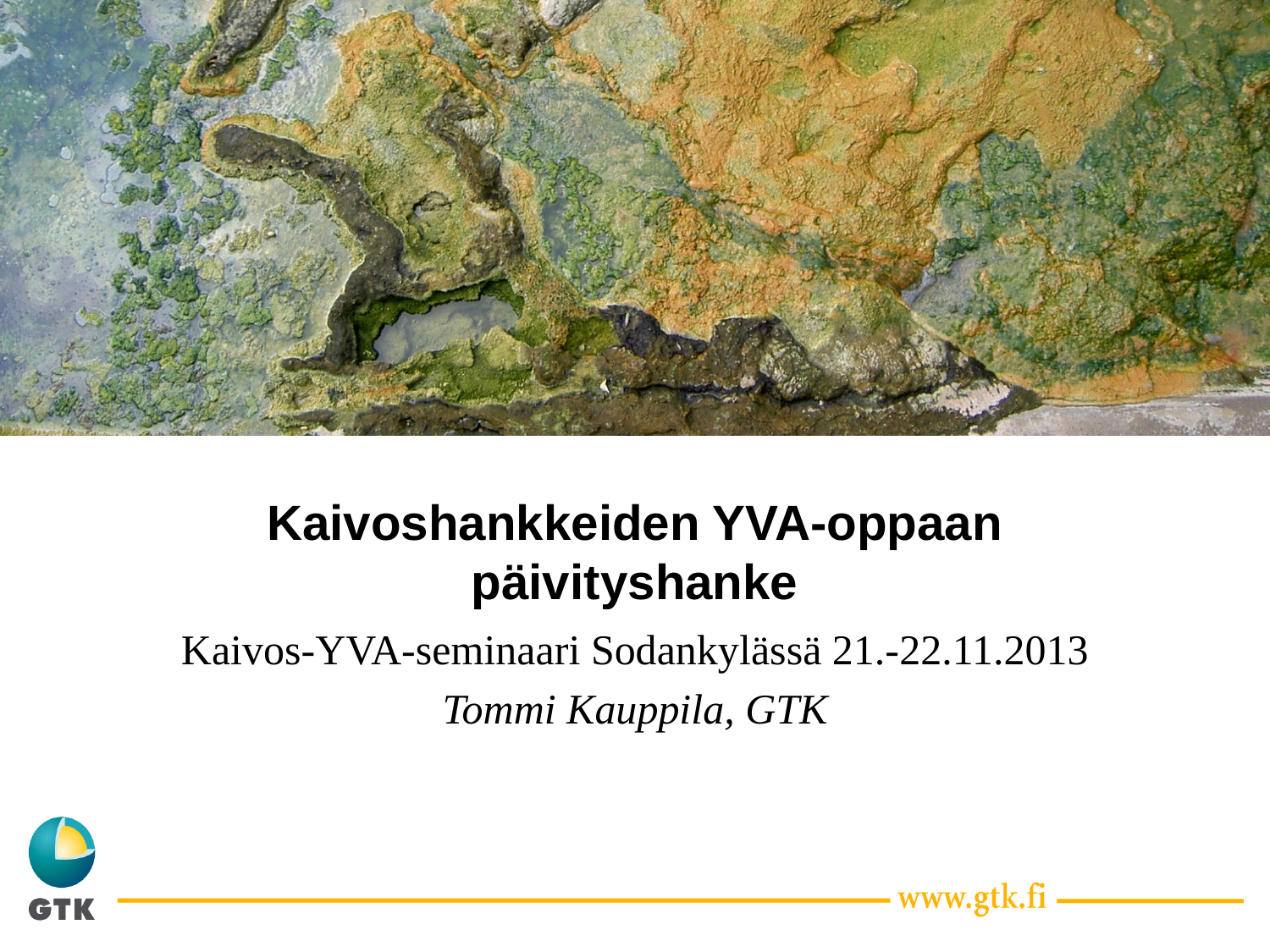

# Kaivoshankkeiden YVA-oppaan päivityshanke
Kaivos-YVA-seminaari Sodankylässä 21.-22.11.2013
Tommi Kauppila, GTK